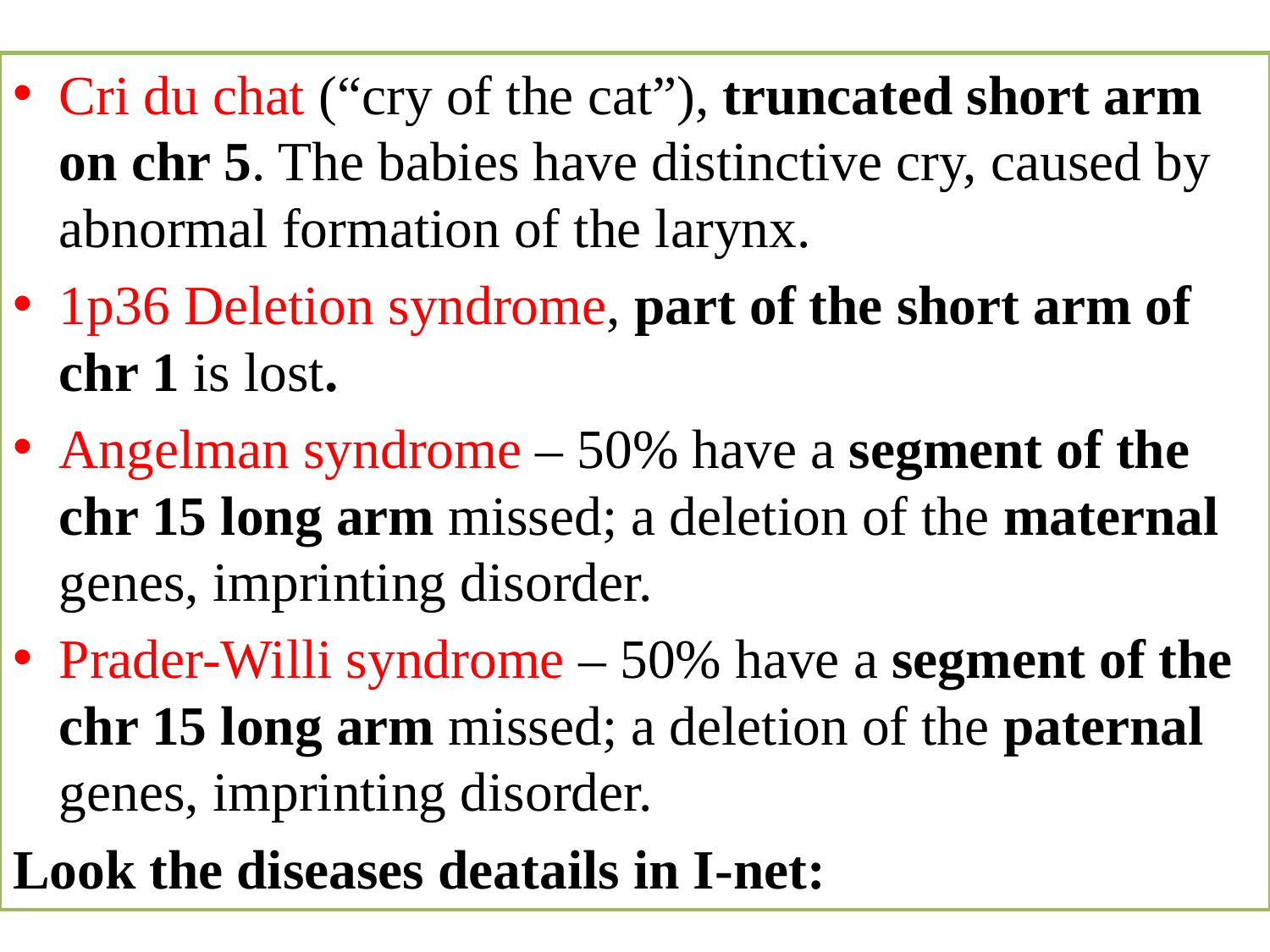

Cri du chat (“cry of the cat”), truncated short arm on chr 5. The babies have distinctive cry, caused by abnormal formation of the larynx.
1p36 Deletion syndrome, part of the short arm of chr 1 is lost.
Angelman syndrome – 50% have a segment of the chr 15 long arm missed; a deletion of the maternal genes, imprinting disorder.
Prader-Willi syndrome – 50% have a segment of the chr 15 long arm missed; a deletion of the paternal genes, imprinting disorder.
Look the diseases deatails in I-net: